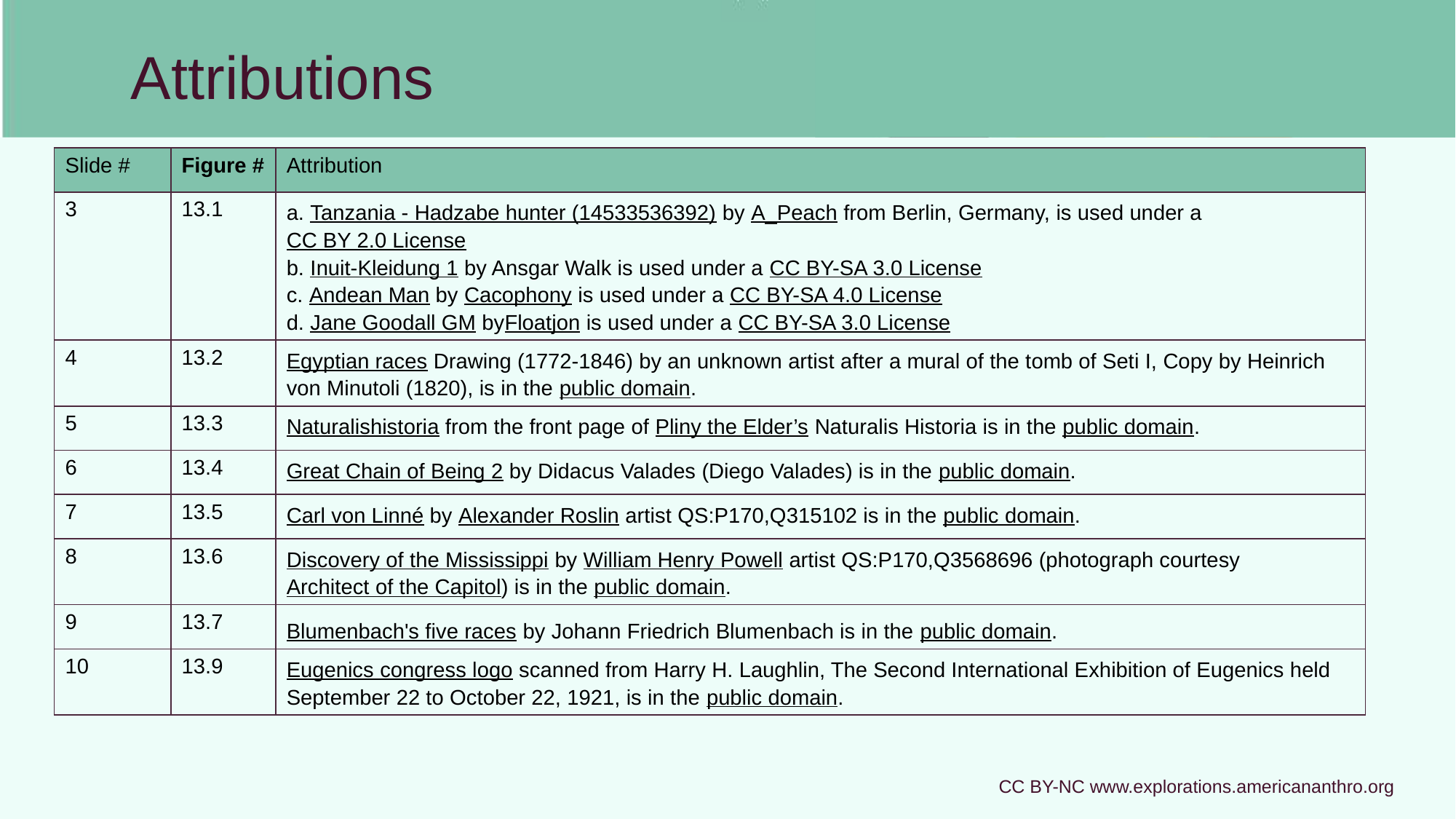

Attributions
| Slide # | Figure # | Attribution |
| --- | --- | --- |
| 3 | 13.1 | a. Tanzania - Hadzabe hunter (14533536392) by A\_Peach from Berlin, Germany, is used under a CC BY 2.0 License b. Inuit-Kleidung 1 by Ansgar Walk is used under a CC BY-SA 3.0 License c. Andean Man by Cacophony is used under a CC BY-SA 4.0 License d. Jane Goodall GM byFloatjon is used under a CC BY-SA 3.0 License |
| 4 | 13.2 | Egyptian races Drawing (1772-1846) by an unknown artist after a mural of the tomb of Seti I, Copy by Heinrich von Minutoli (1820), is in the public domain. |
| 5 | 13.3 | Naturalishistoria from the front page of Pliny the Elder’s Naturalis Historia is in the public domain. |
| 6 | 13.4 | Great Chain of Being 2 by Didacus Valades (Diego Valades) is in the public domain. |
| 7 | 13.5 | Carl von Linné by Alexander Roslin artist QS:P170,Q315102 is in the public domain. |
| 8 | 13.6 | Discovery of the Mississippi by William Henry Powell artist QS:P170,Q3568696 (photograph courtesy Architect of the Capitol) is in the public domain. |
| 9 | 13.7 | Blumenbach's five races by Johann Friedrich Blumenbach is in the public domain. |
| 10 | 13.9 | Eugenics congress logo scanned from Harry H. Laughlin, The Second International Exhibition of Eugenics held September 22 to October 22, 1921, is in the public domain. |